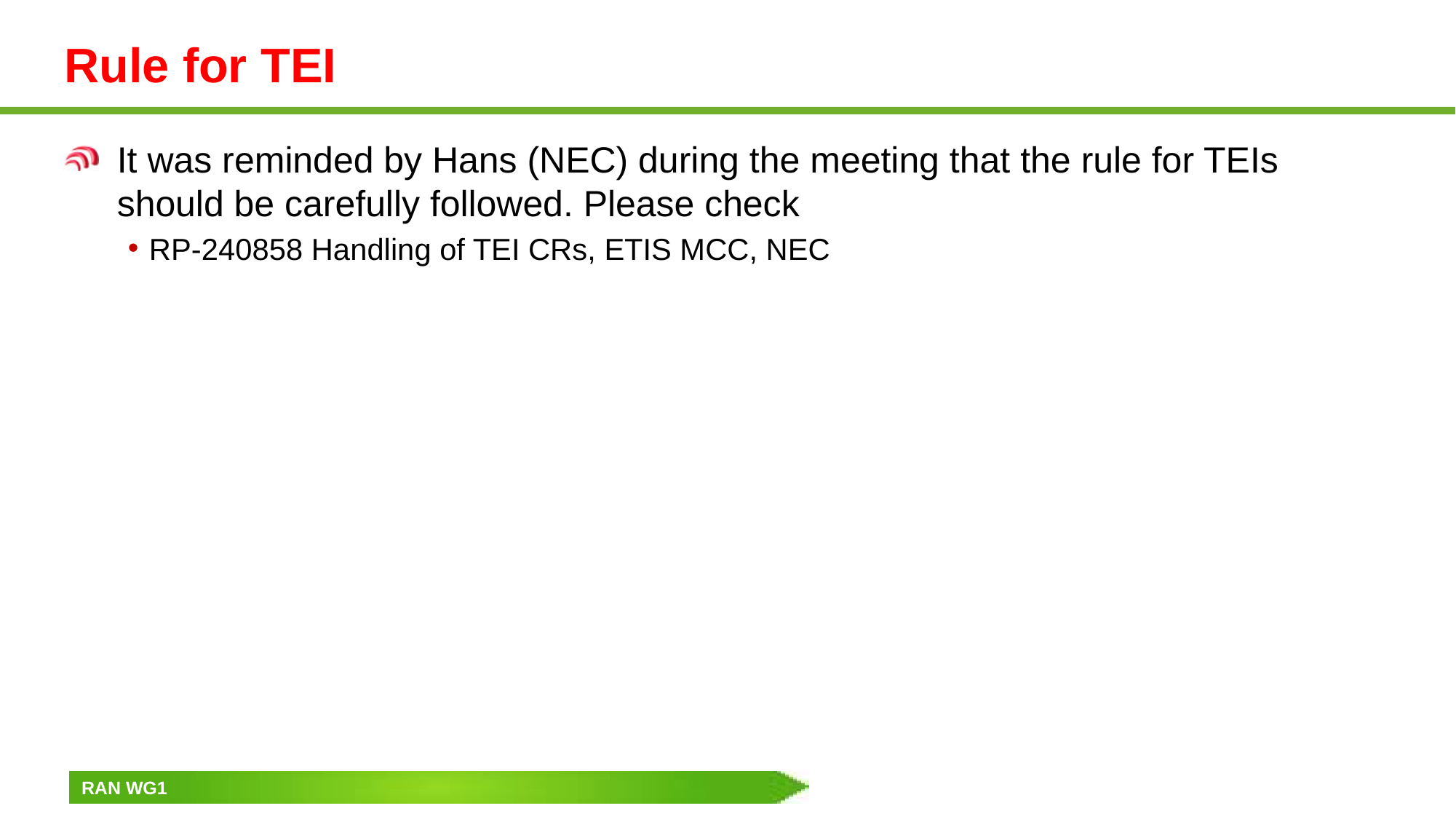

# Rule for TEI
It was reminded by Hans (NEC) during the meeting that the rule for TEIs should be carefully followed. Please check
RP-240858 Handling of TEI CRs, ETIS MCC, NEC